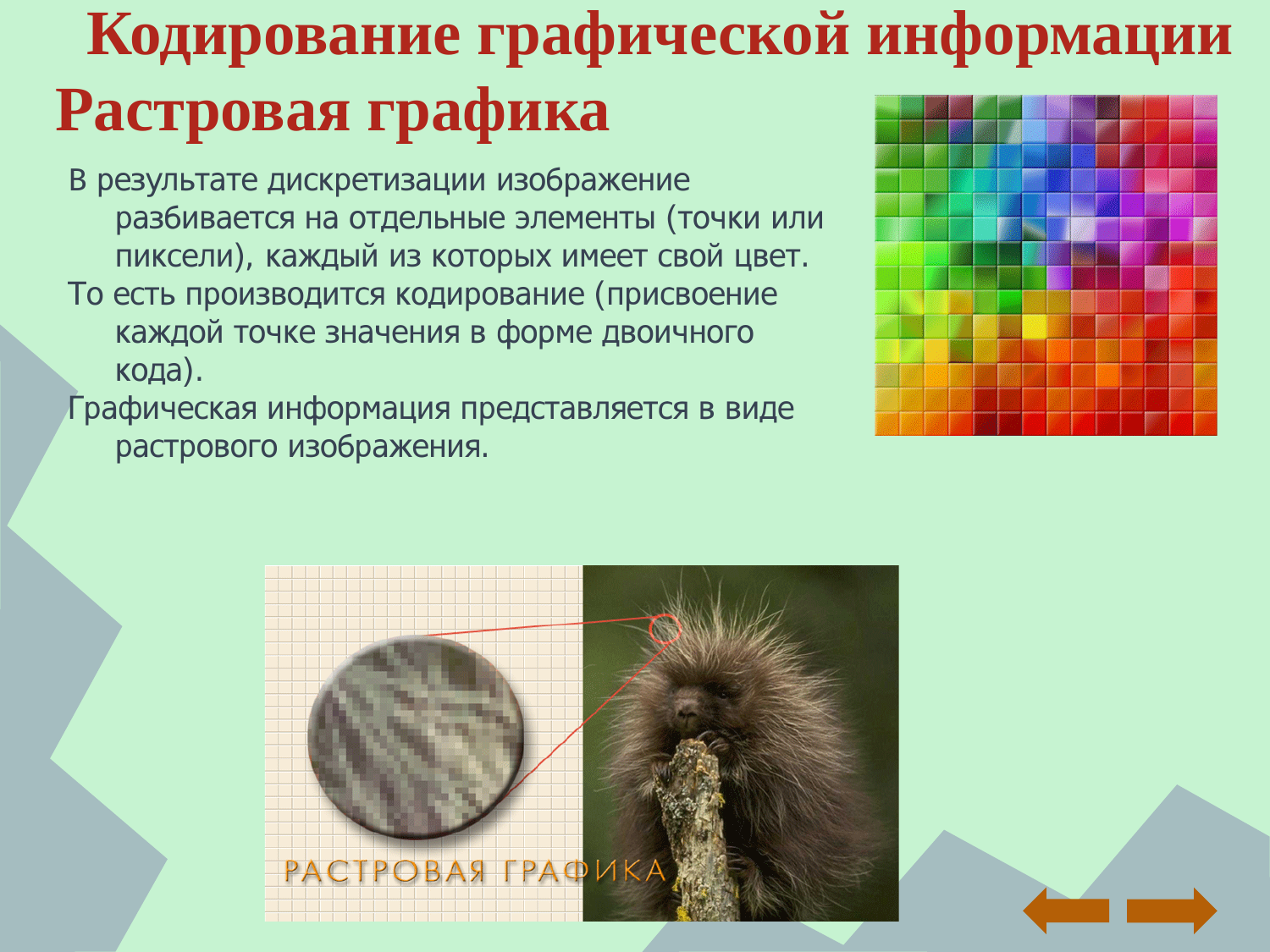

# Кодирование графической информации Растровая графика

В результате дискретизации изображение разбивается на отдельные элементы (точки или пиксели), каждый из которых имеет свой цвет.
То есть производится кодирование (присвоение каждой точке значения в форме двоичного кода).
Графическая информация представляется в виде растрового изображения.